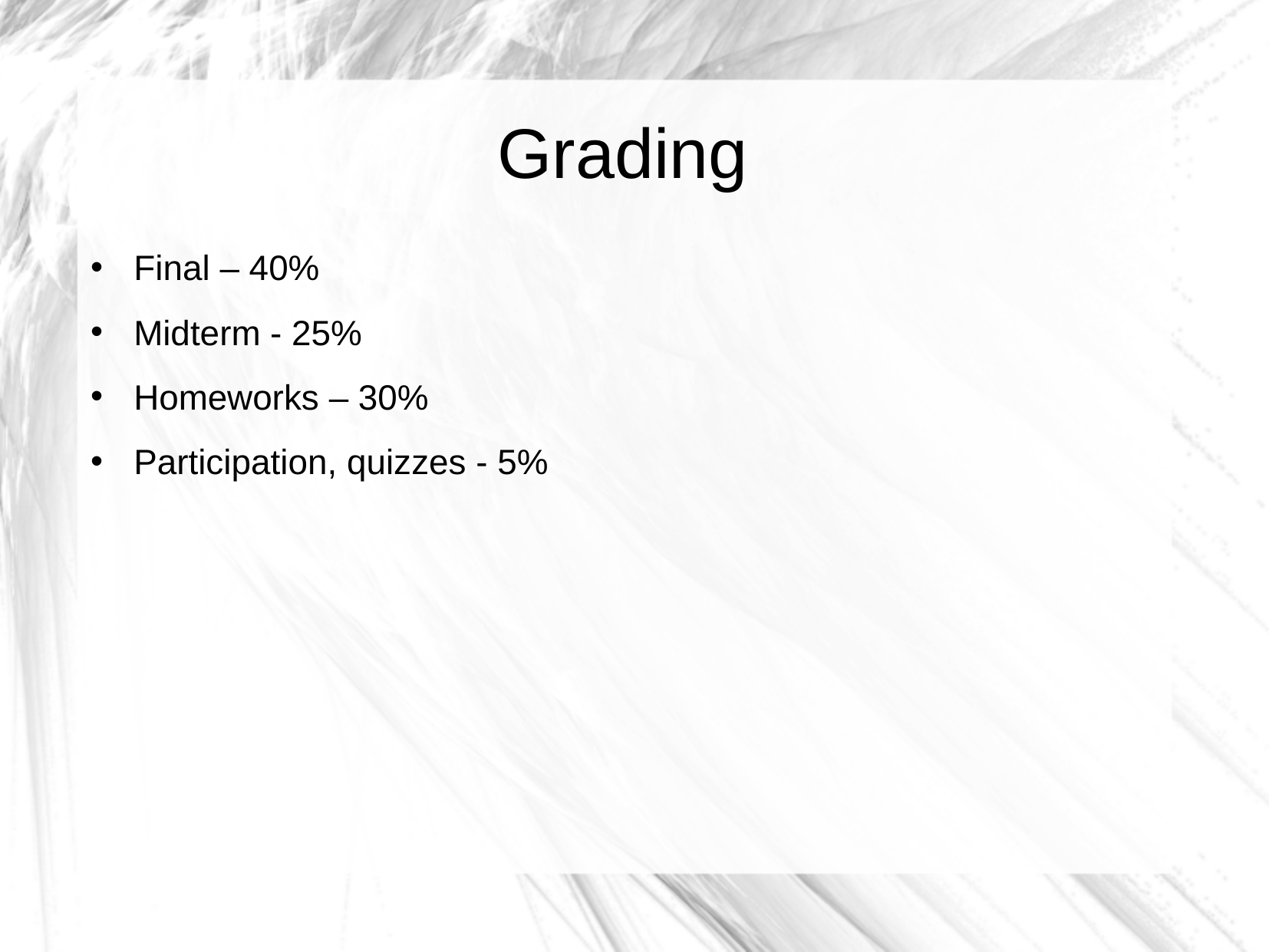

Grading
Final – 40%
Midterm - 25%
Homeworks – 30%
Participation, quizzes - 5%